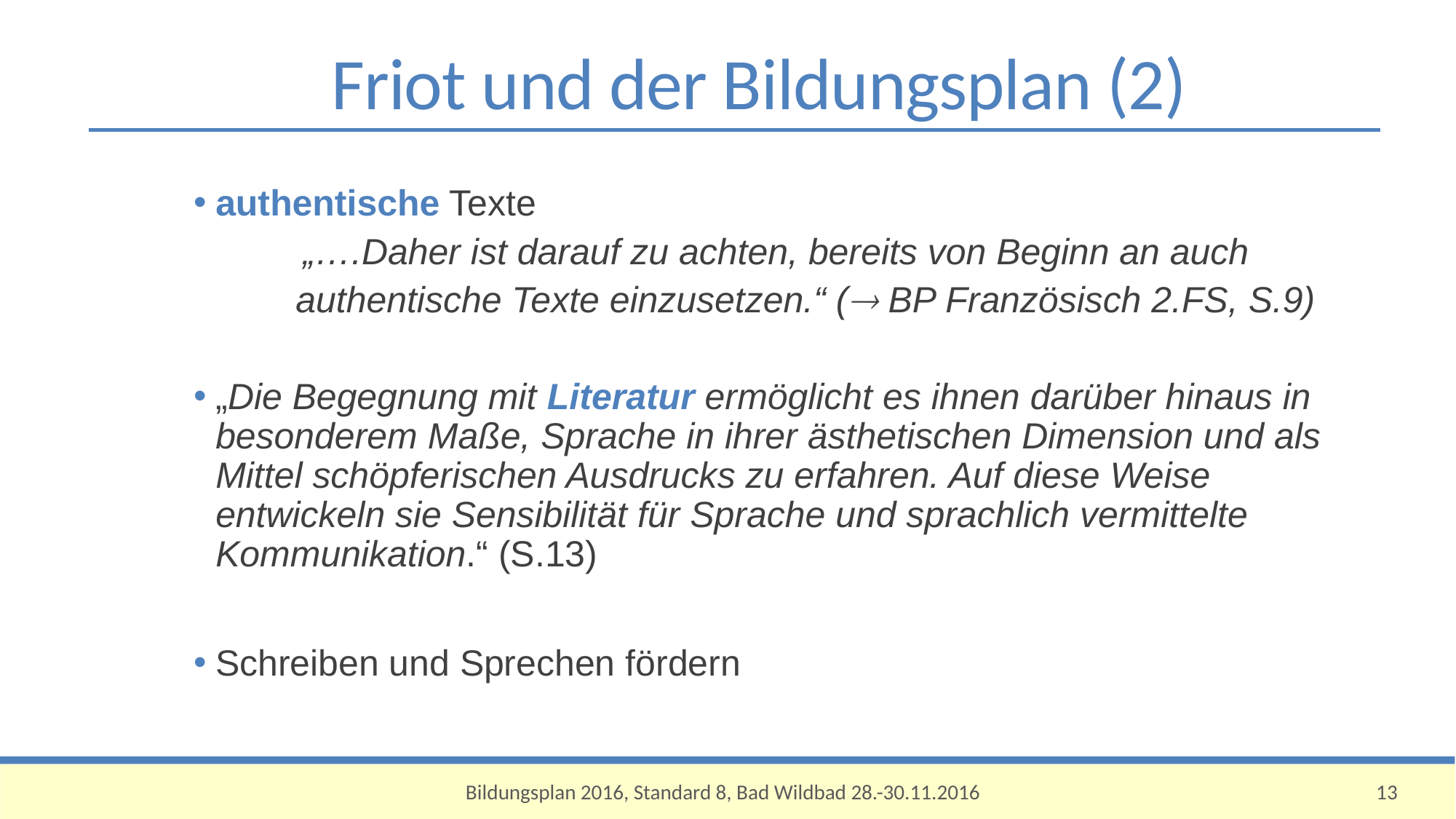

Friot und der Bildungsplan (2)
authentische Texte
    	„….Daher ist darauf zu achten, bereits von Beginn an auch
          authentische Texte einzusetzen.“ (→ BP Französisch 2.FS, S.9)

„Die Begegnung mit Literatur ermöglicht es ihnen darüber hinaus in besonderem Maße, Sprache in ihrer ästhetischen Dimension und als Mittel schöpferischen Ausdrucks zu erfahren. Auf diese Weise entwickeln sie Sensibilität für Sprache und sprachlich vermittelte Kommunikation.“ (S.13)

Schreiben und Sprechen fördern